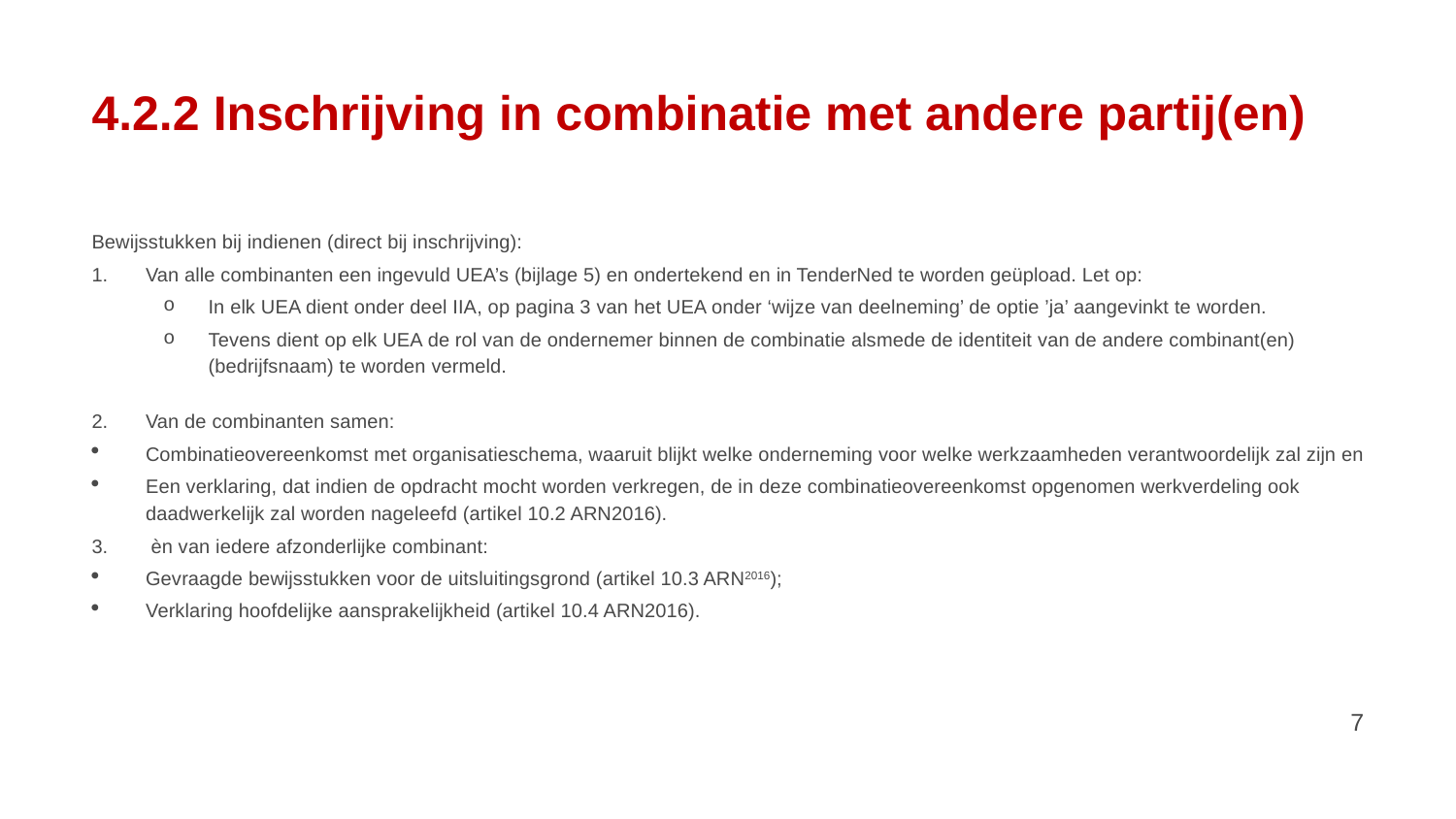

# 4.2.2 Inschrijving in combinatie met andere partij(en)
Bewijsstukken bij indienen (direct bij inschrijving):
Van alle combinanten een ingevuld UEA’s (bijlage 5) en ondertekend en in TenderNed te worden geüpload. Let op:
In elk UEA dient onder deel IIA, op pagina 3 van het UEA onder ‘wijze van deelneming’ de optie ’ja’ aangevinkt te worden.
Tevens dient op elk UEA de rol van de ondernemer binnen de combinatie alsmede de identiteit van de andere combinant(en) (bedrijfsnaam) te worden vermeld.

Van de combinanten samen:
Combinatieovereenkomst met organisatieschema, waaruit blijkt welke onderneming voor welke werkzaamheden verantwoordelijk zal zijn en
Een verklaring, dat indien de opdracht mocht worden verkregen, de in deze combinatieovereenkomst opgenomen werkverdeling ook daadwerkelijk zal worden nageleefd (artikel 10.2 ARN2016).
 èn van iedere afzonderlijke combinant:
Gevraagde bewijsstukken voor de uitsluitingsgrond (artikel 10.3 ARN2016);
Verklaring hoofdelijke aansprakelijkheid (artikel 10.4 ARN2016).